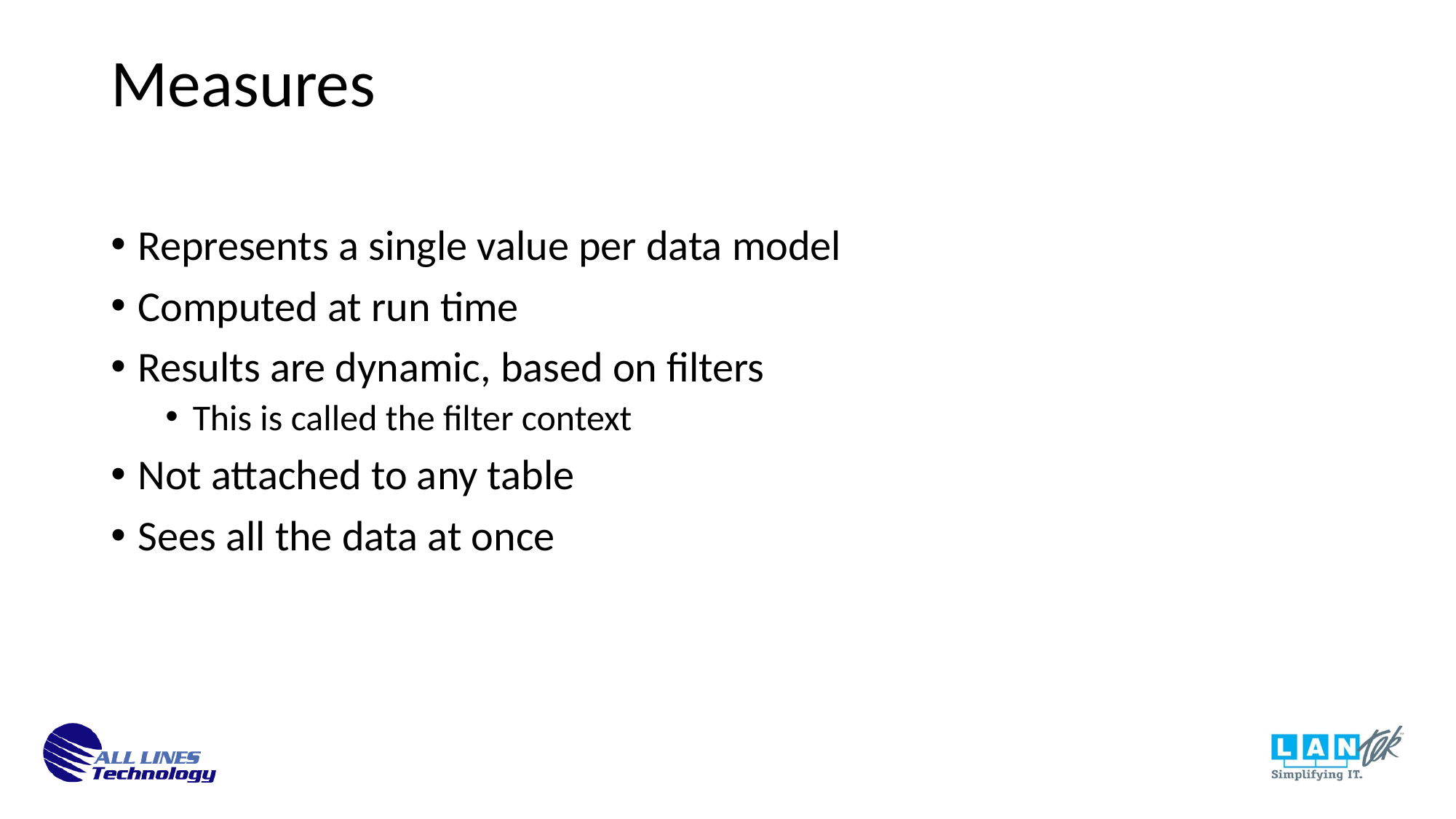

Measures
Represents a single value per data model
Computed at run time
Results are dynamic, based on filters
This is called the filter context
Not attached to any table
Sees all the data at once